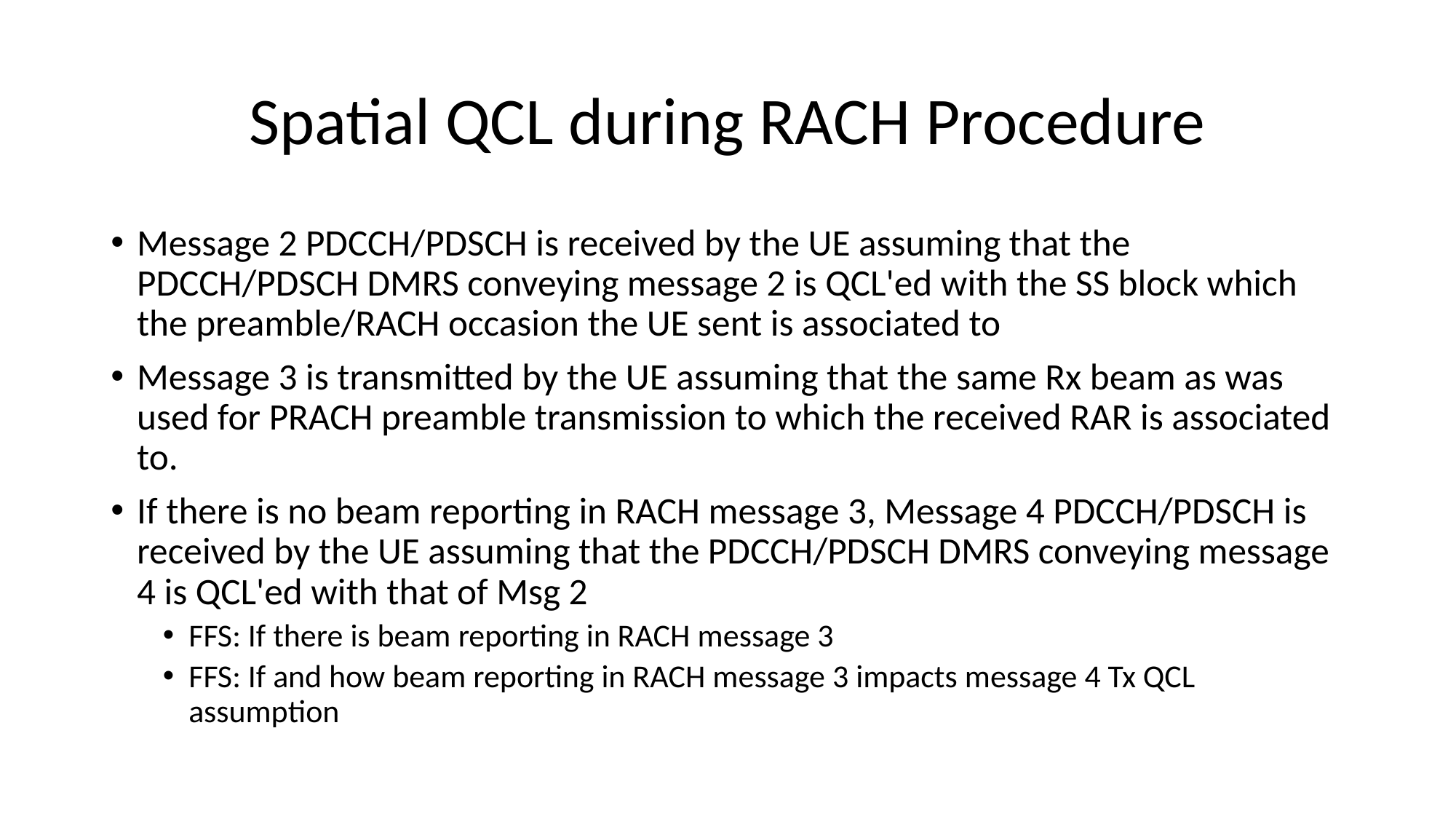

# Spatial QCL during RACH Procedure
Message 2 PDCCH/PDSCH is received by the UE assuming that the PDCCH/PDSCH DMRS conveying message 2 is QCL'ed with the SS block which the preamble/RACH occasion the UE sent is associated to
Message 3 is transmitted by the UE assuming that the same Rx beam as was used for PRACH preamble transmission to which the received RAR is associated to.
If there is no beam reporting in RACH message 3, Message 4 PDCCH/PDSCH is received by the UE assuming that the PDCCH/PDSCH DMRS conveying message 4 is QCL'ed with that of Msg 2
FFS: If there is beam reporting in RACH message 3
FFS: If and how beam reporting in RACH message 3 impacts message 4 Tx QCL assumption